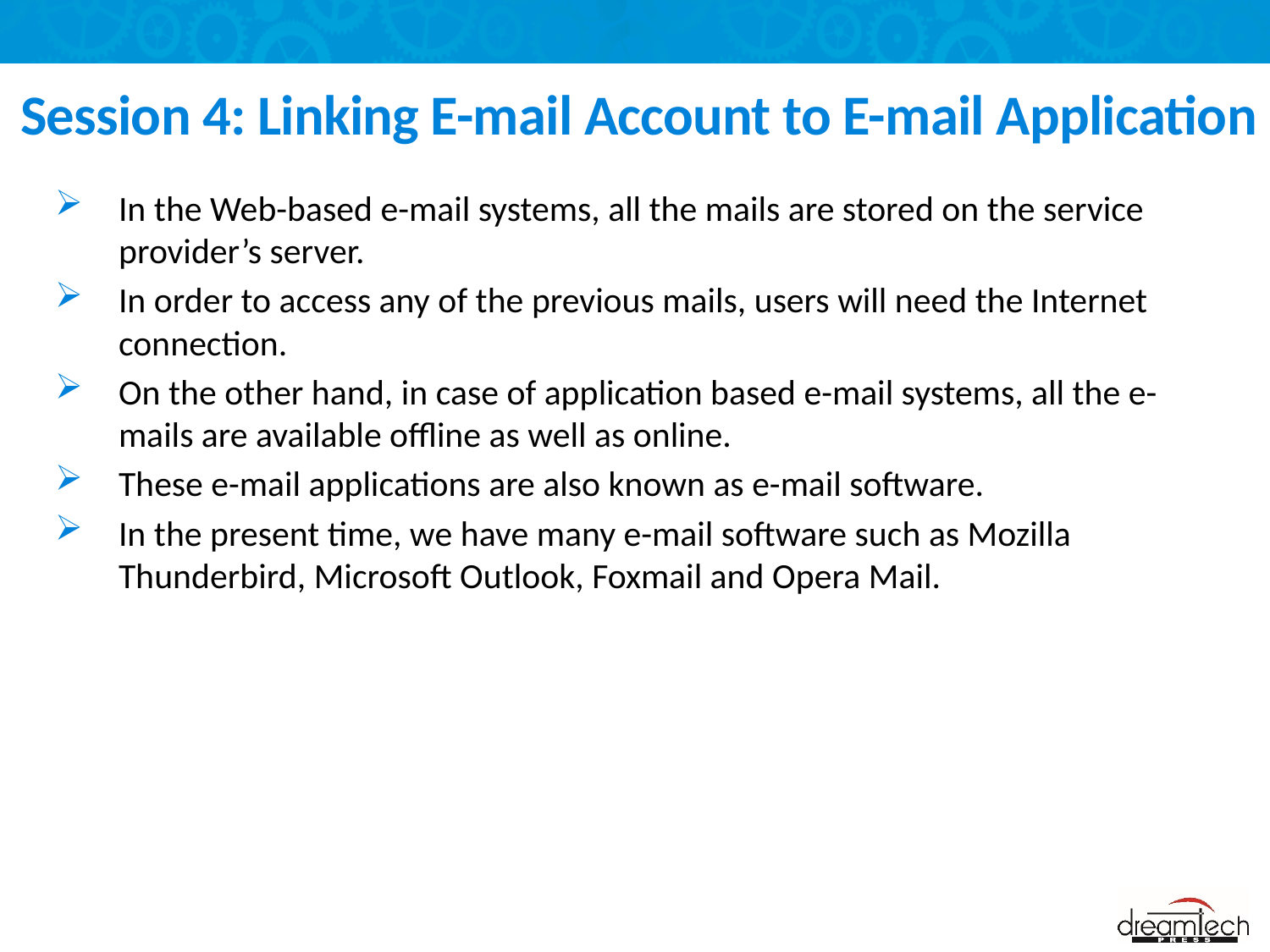

# Session 4: Linking E-mail Account to E-mail Application
In the Web-based e-mail systems, all the mails are stored on the service provider’s server.
In order to access any of the previous mails, users will need the Internet connection.
On the other hand, in case of application based e-mail systems, all the e-mails are available offline as well as online.
These e-mail applications are also known as e-mail software.
In the present time, we have many e-mail software such as Mozilla Thunderbird, Microsoft Outlook, Foxmail and Opera Mail.